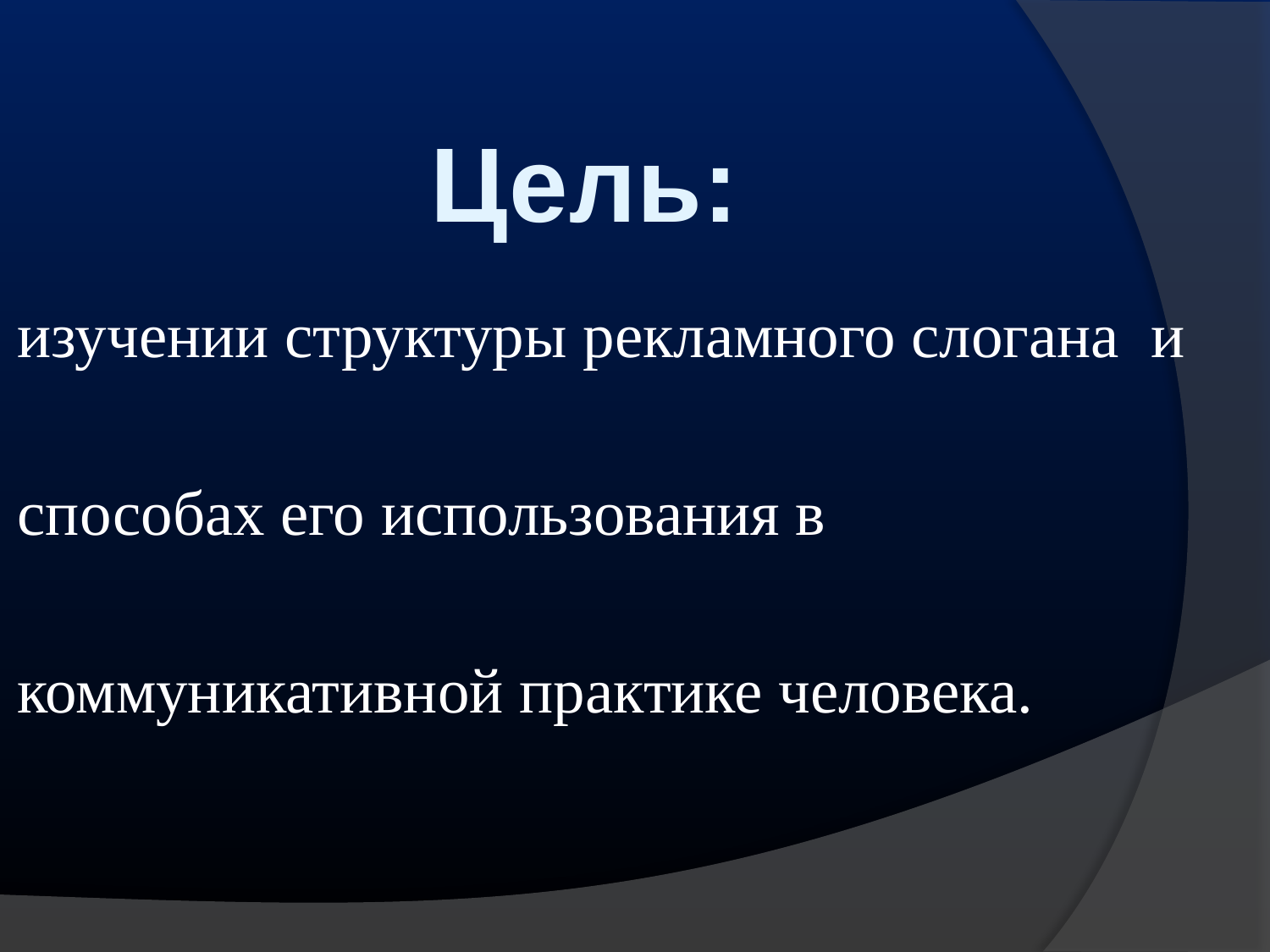

# Цель:
изучении структуры рекламного слогана  и

способах его использования в

коммуникативной практике человека.